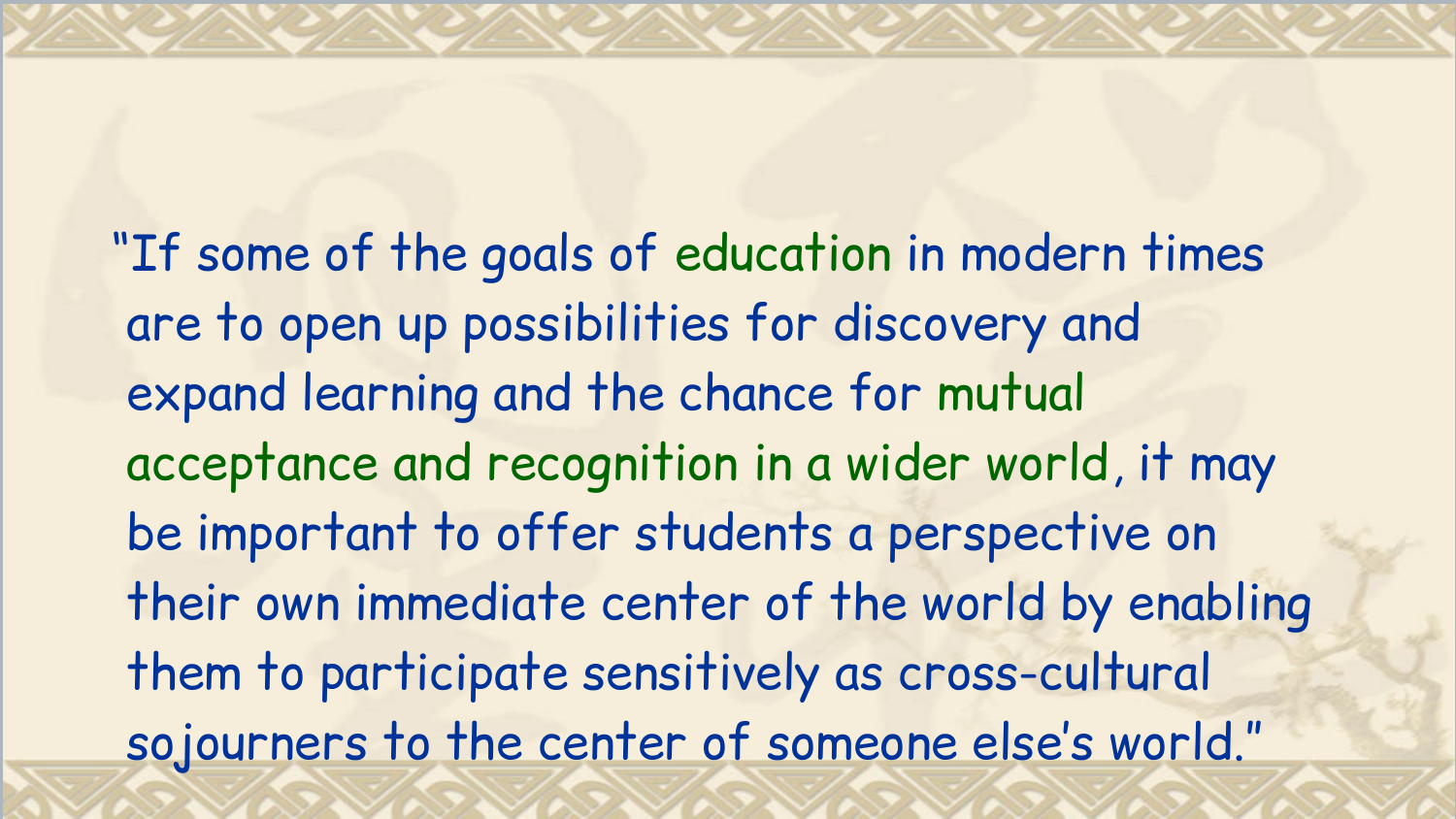

“If some of the goals of education in modern times are to open up possibilities for discovery and expand learning and the chance for mutual acceptance and recognition in a wider world, it may be important to offer students a perspective on their own immediate center of the world by enabling them to participate sensitively as cross-cultural sojourners to the center of someone else’s world.”